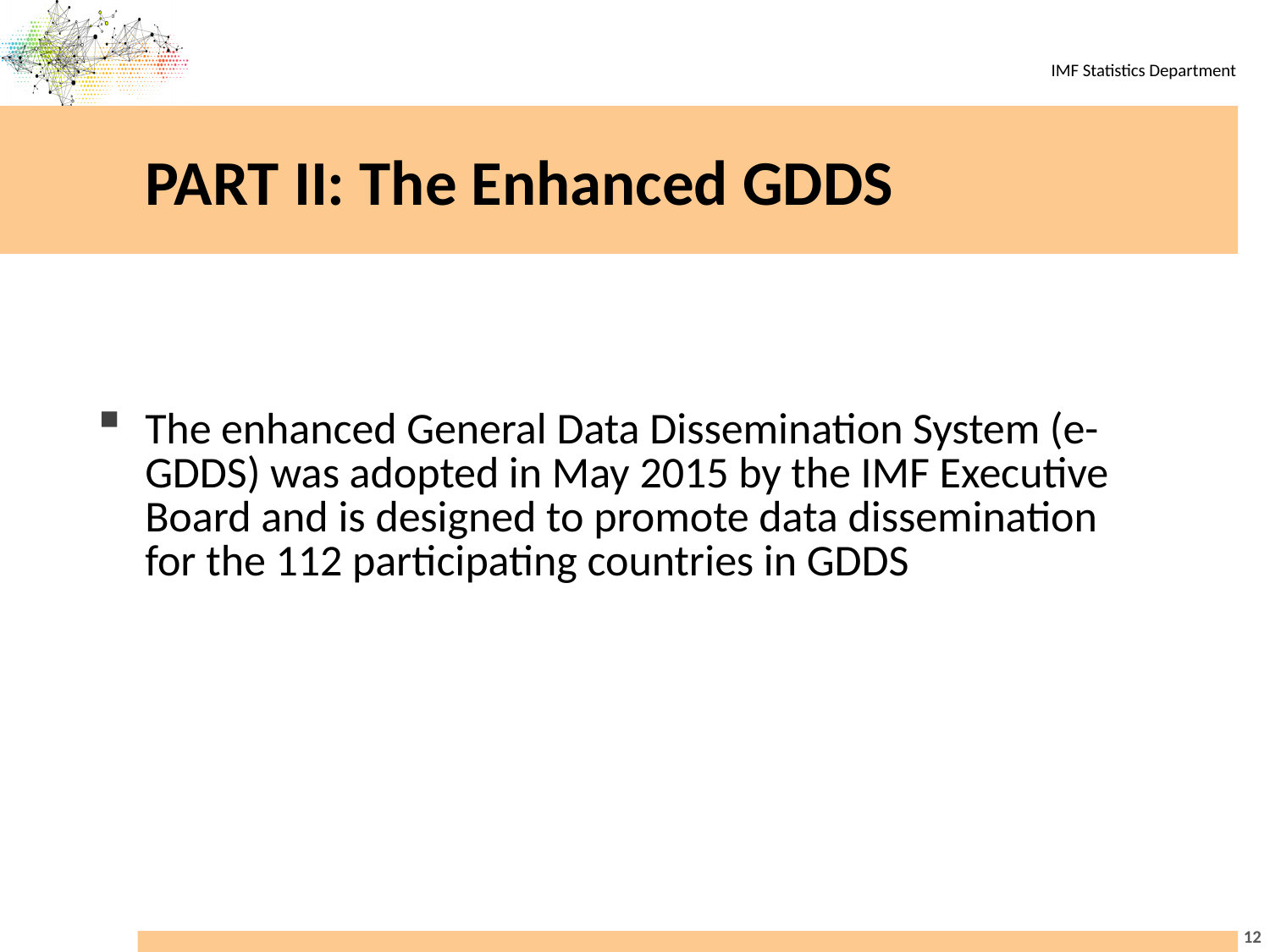

# PART II: The Enhanced GDDS
The enhanced General Data Dissemination System (e-GDDS) was adopted in May 2015 by the IMF Executive Board and is designed to promote data dissemination for the 112 participating countries in GDDS
12